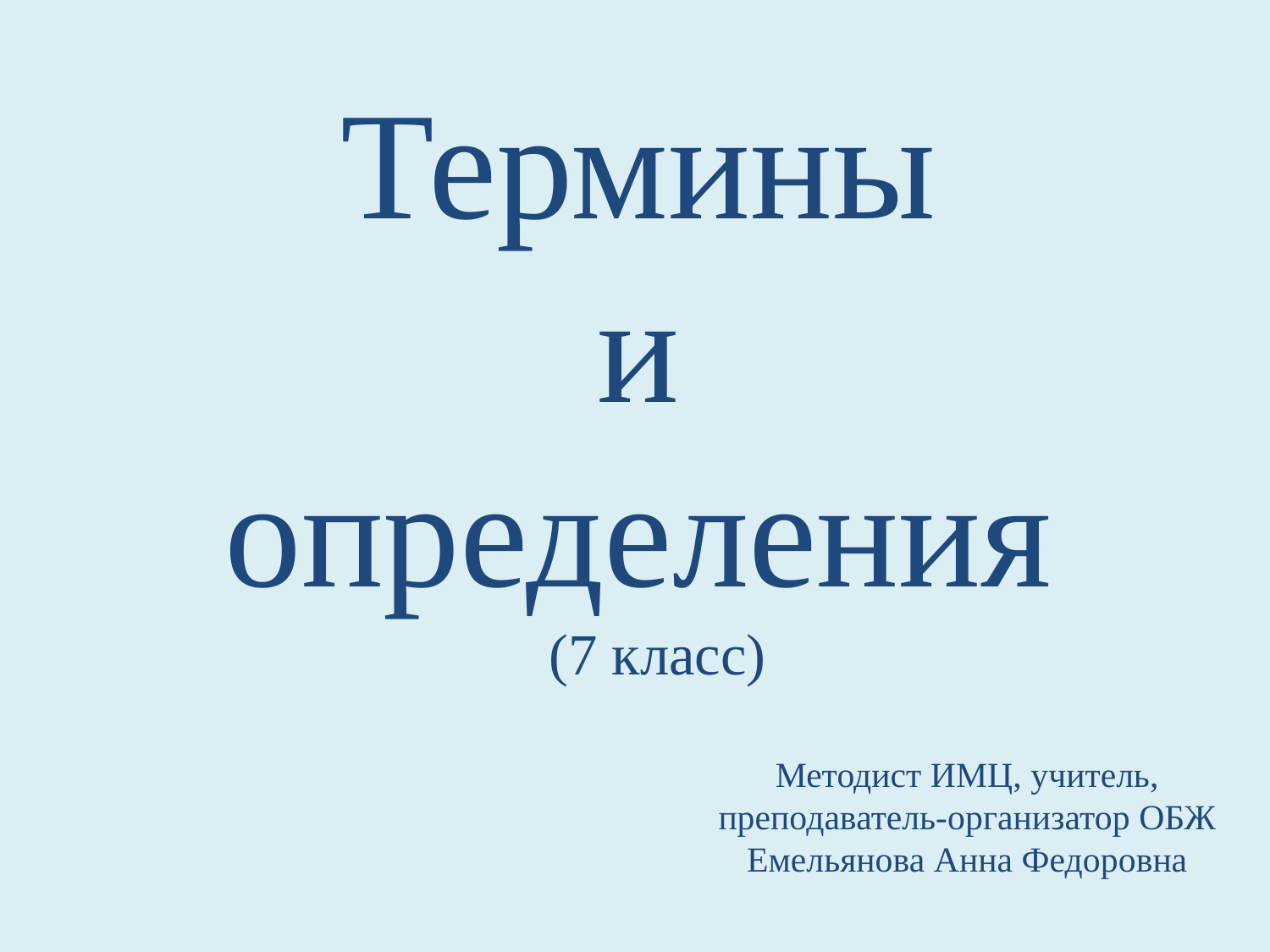

# Термины и определения (7 класс)
Методист ИМЦ, учитель, преподаватель-организатор ОБЖ Емельянова Анна Федоровна